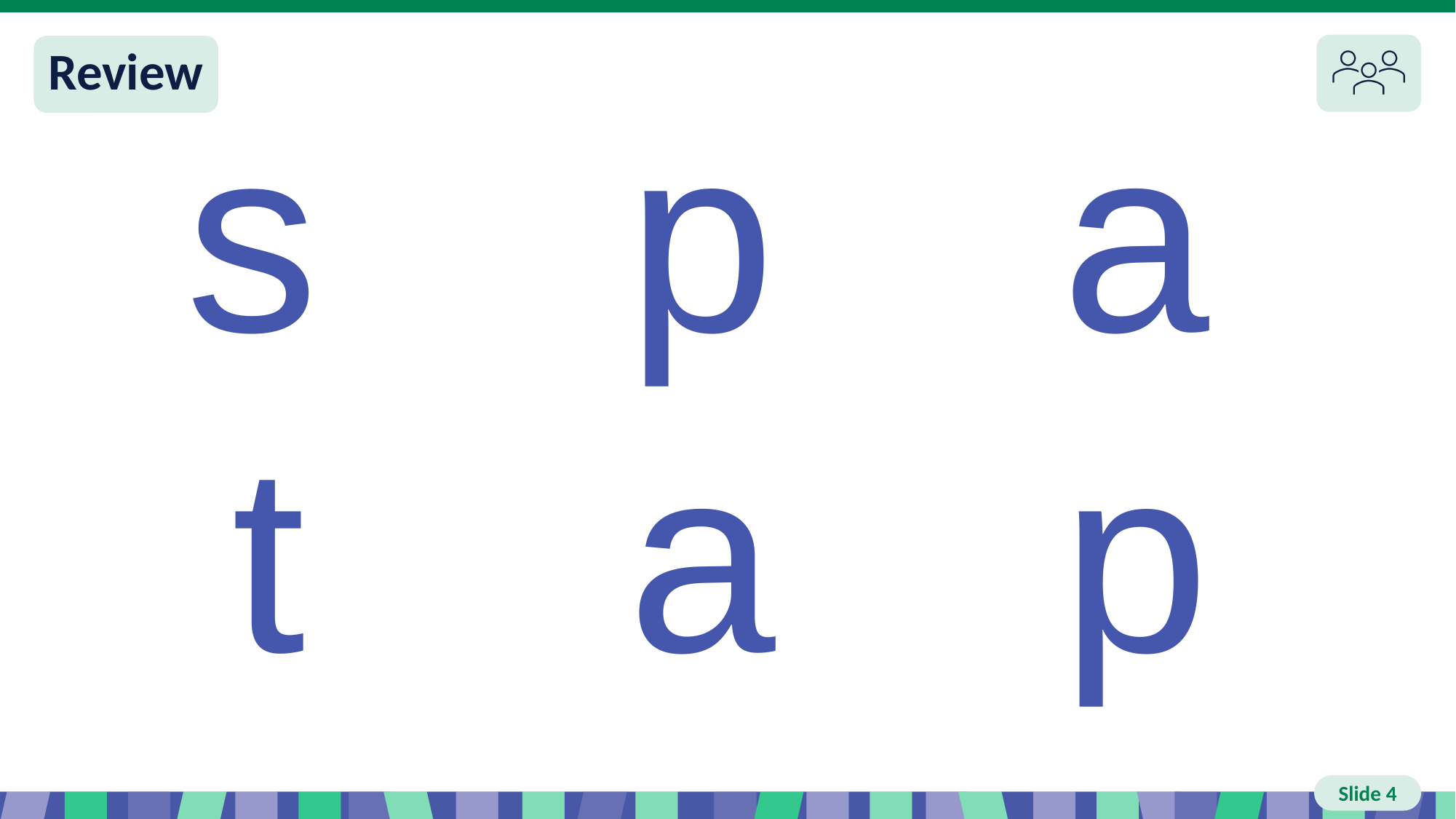

Slide 4 Review
s
p
a
t
a
p